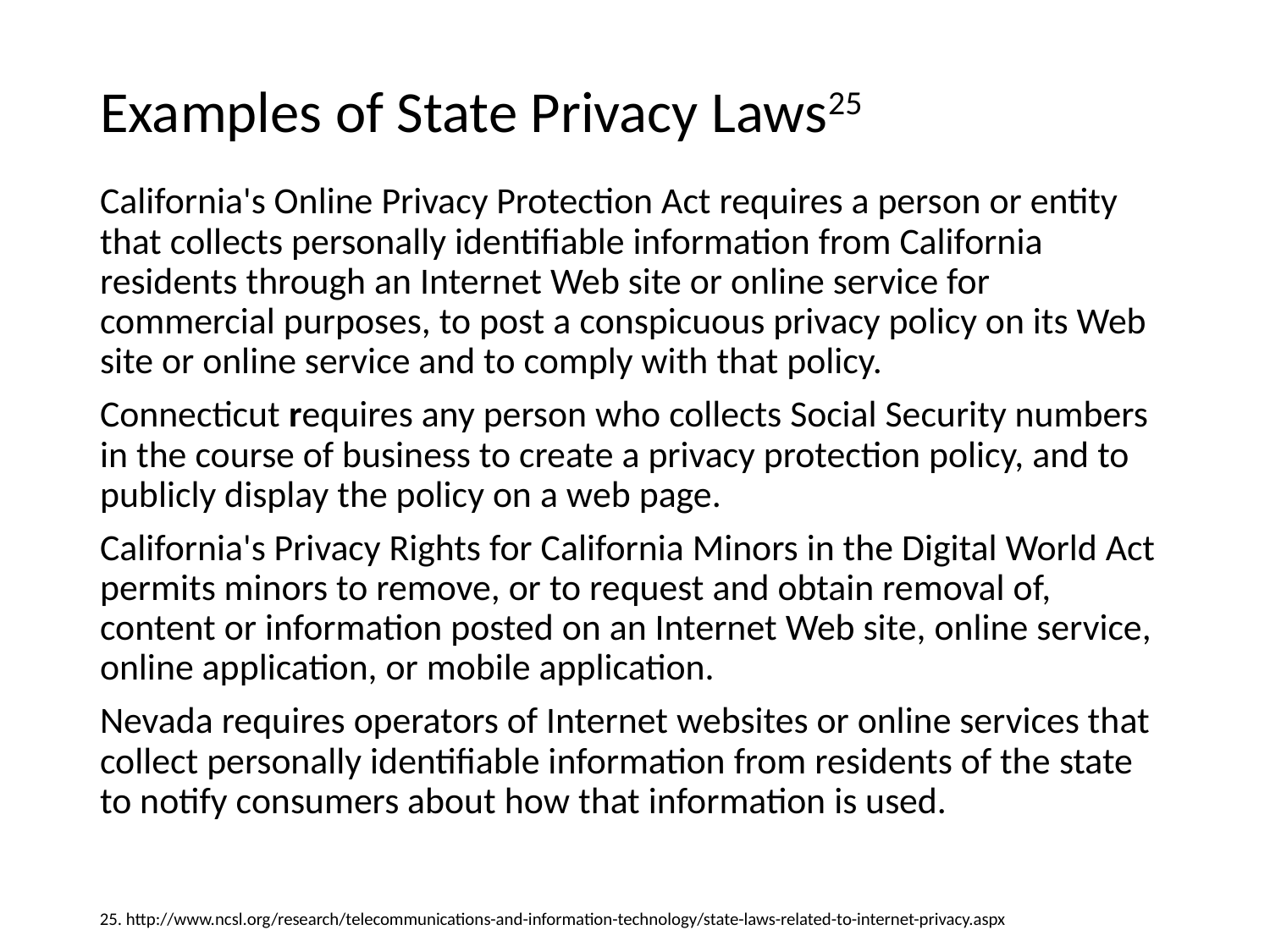

# Examples of State Privacy Laws25
California's Online Privacy Protection Act requires a person or entity that collects personally identifiable information from California residents through an Internet Web site or online service for commercial purposes, to post a conspicuous privacy policy on its Web site or online service and to comply with that policy.
Connecticut requires any person who collects Social Security numbers in the course of business to create a privacy protection policy, and to publicly display the policy on a web page.
California's Privacy Rights for California Minors in the Digital World Act permits minors to remove, or to request and obtain removal of, content or information posted on an Internet Web site, online service, online application, or mobile application.
Nevada requires operators of Internet websites or online services that collect personally identifiable information from residents of the state to notify consumers about how that information is used.

25. http://www.ncsl.org/research/telecommunications-and-information-technology/state-laws-related-to-internet-privacy.aspx